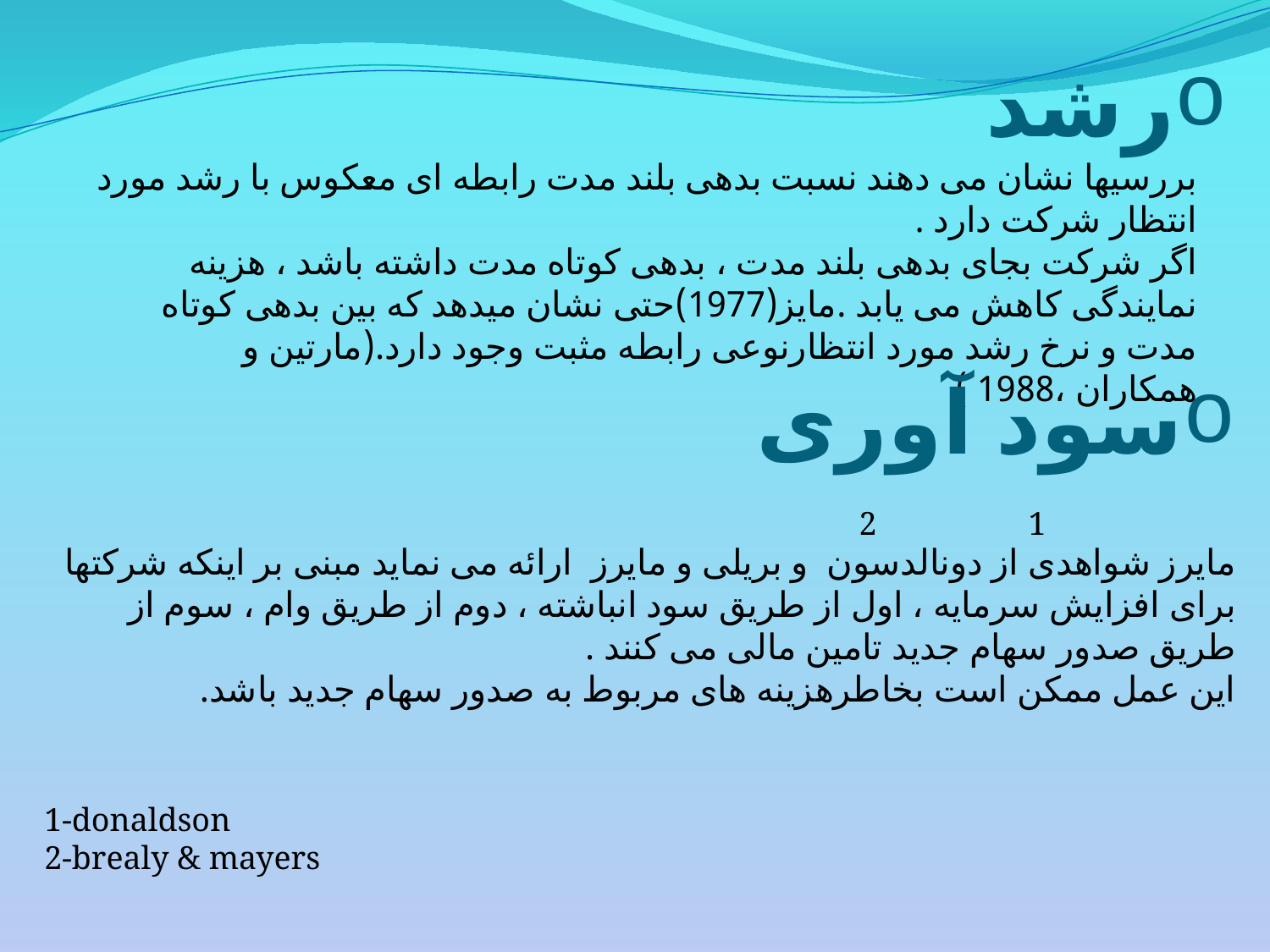

# رشد بررسیها نشان می دهند نسبت بدهی بلند مدت رابطه ای معکوس با رشد مورد انتظار شرکت دارد . اگر شرکت بجای بدهی بلند مدت ، بدهی کوتاه مدت داشته باشد ، هزینه نمایندگی کاهش می یابد .مایز(1977)حتی نشان میدهد که بین بدهی کوتاه مدت و نرخ رشد مورد انتظارنوعی رابطه مثبت وجود دارد.(مارتین و همکاران ،1988 )
سود آوری
مایرز شواهدی از دونالدسون  و بریلی و مایرز  ارائه می نماید مبنی بر اینکه شرکتها برای افزایش سرمایه ، اول از طریق سود انباشته ، دوم از طریق وام ، سوم از طریق صدور سهام جدید تامین مالی می کنند .
این عمل ممکن است بخاطرهزینه های مربوط به صدور سهام جدید باشد.
2
1
1-donaldson
2-brealy & mayers